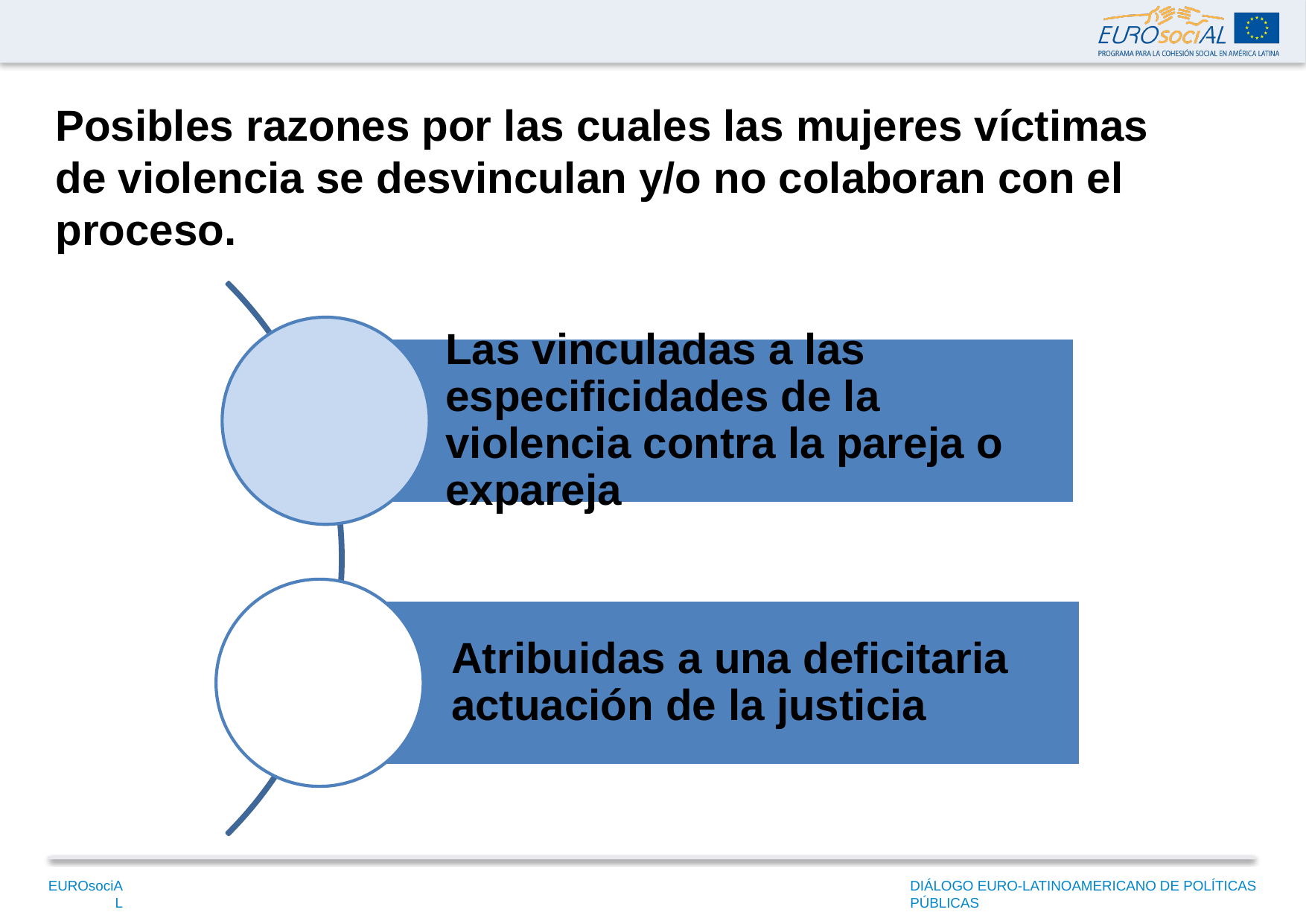

Posibles razones por las cuales las mujeres víctimas de violencia se desvinculan y/o no colaboran con el proceso.

Las vinculadas a las especificidades de la violencia contra la pareja o expareja
Atribuidas a una deficitaria actuación de la justicia